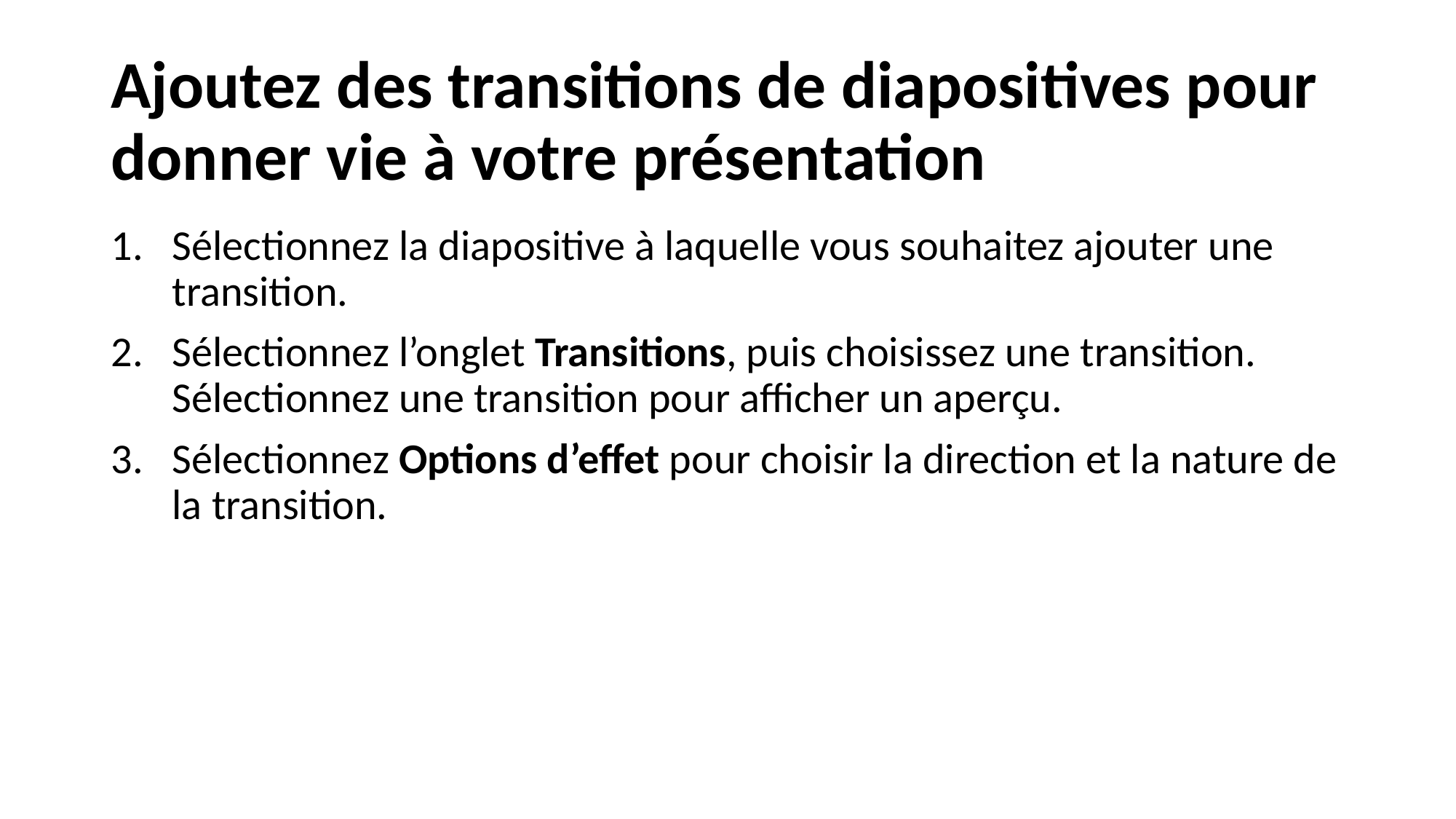

# Ajoutez des transitions de diapositives pour donner vie à votre présentation
Sélectionnez la diapositive à laquelle vous souhaitez ajouter une transition.
Sélectionnez l’onglet Transitions, puis choisissez une transition. Sélectionnez une transition pour afficher un aperçu.
Sélectionnez Options d’effet pour choisir la direction et la nature de la transition.